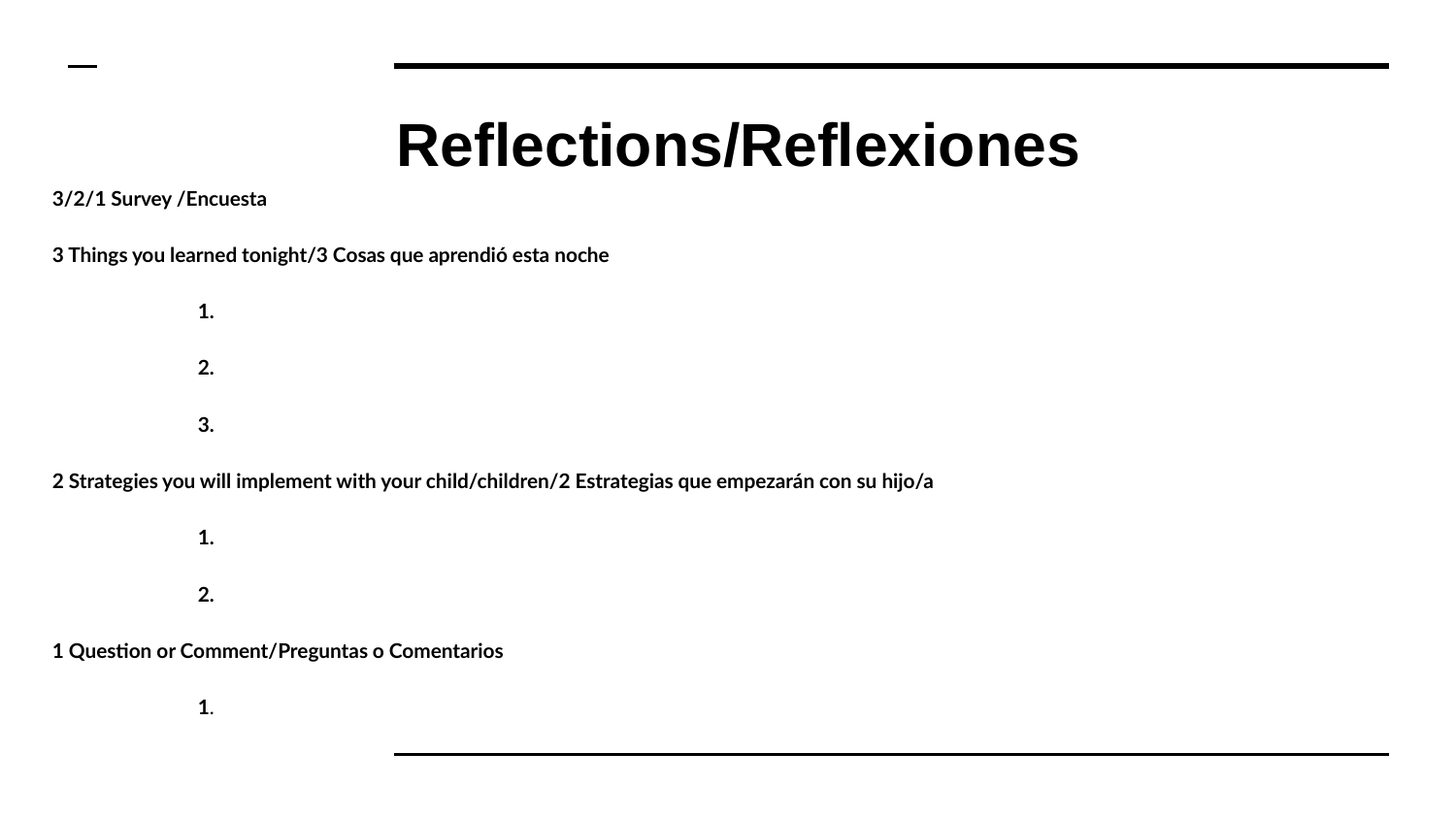

# Reflections/Reflexiones
3/2/1 Survey /Encuesta
3 Things you learned tonight/3 Cosas que aprendió esta noche
	1.
	2.
	3.
2 Strategies you will implement with your child/children/2 Estrategias que empezarán con su hijo/a
	1.
	2.
1 Question or Comment/Preguntas o Comentarios
	1.